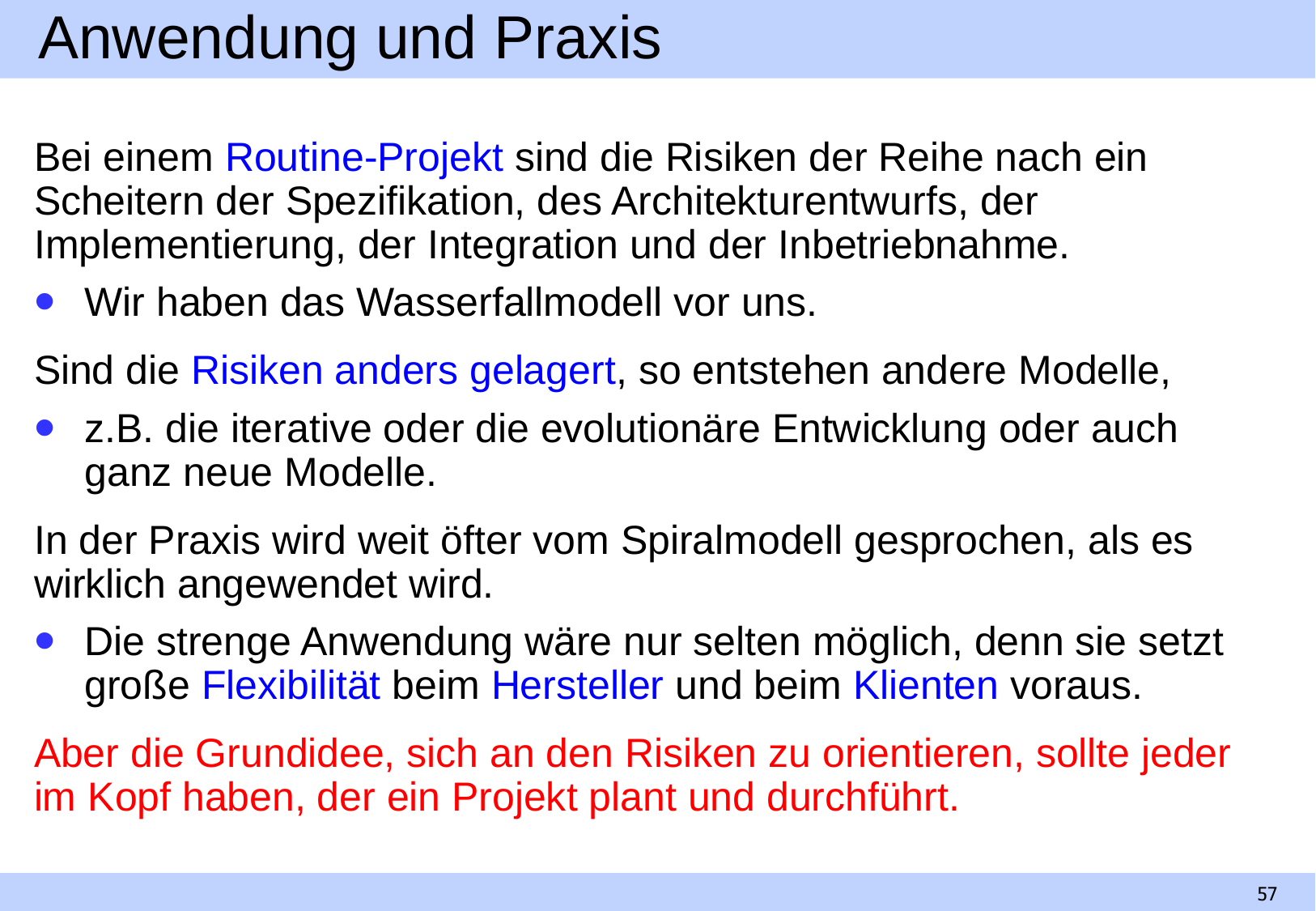

# Anwendung und Praxis
Bei einem Routine-Projekt sind die Risiken der Reihe nach ein Scheitern der Spezifikation, des Architekturentwurfs, der Implementierung, der Integration und der Inbetriebnahme.
Wir haben das Wasserfallmodell vor uns.
Sind die Risiken anders gelagert, so entstehen andere Modelle,
z.B. die iterative oder die evolutionäre Entwicklung oder auch ganz neue Modelle.
In der Praxis wird weit öfter vom Spiralmodell gesprochen, als es wirklich angewendet wird.
Die strenge Anwendung wäre nur selten möglich, denn sie setzt große Flexibilität beim Hersteller und beim Klienten voraus.
Aber die Grundidee, sich an den Risiken zu orientieren, sollte jeder im Kopf haben, der ein Projekt plant und durchführt.
57